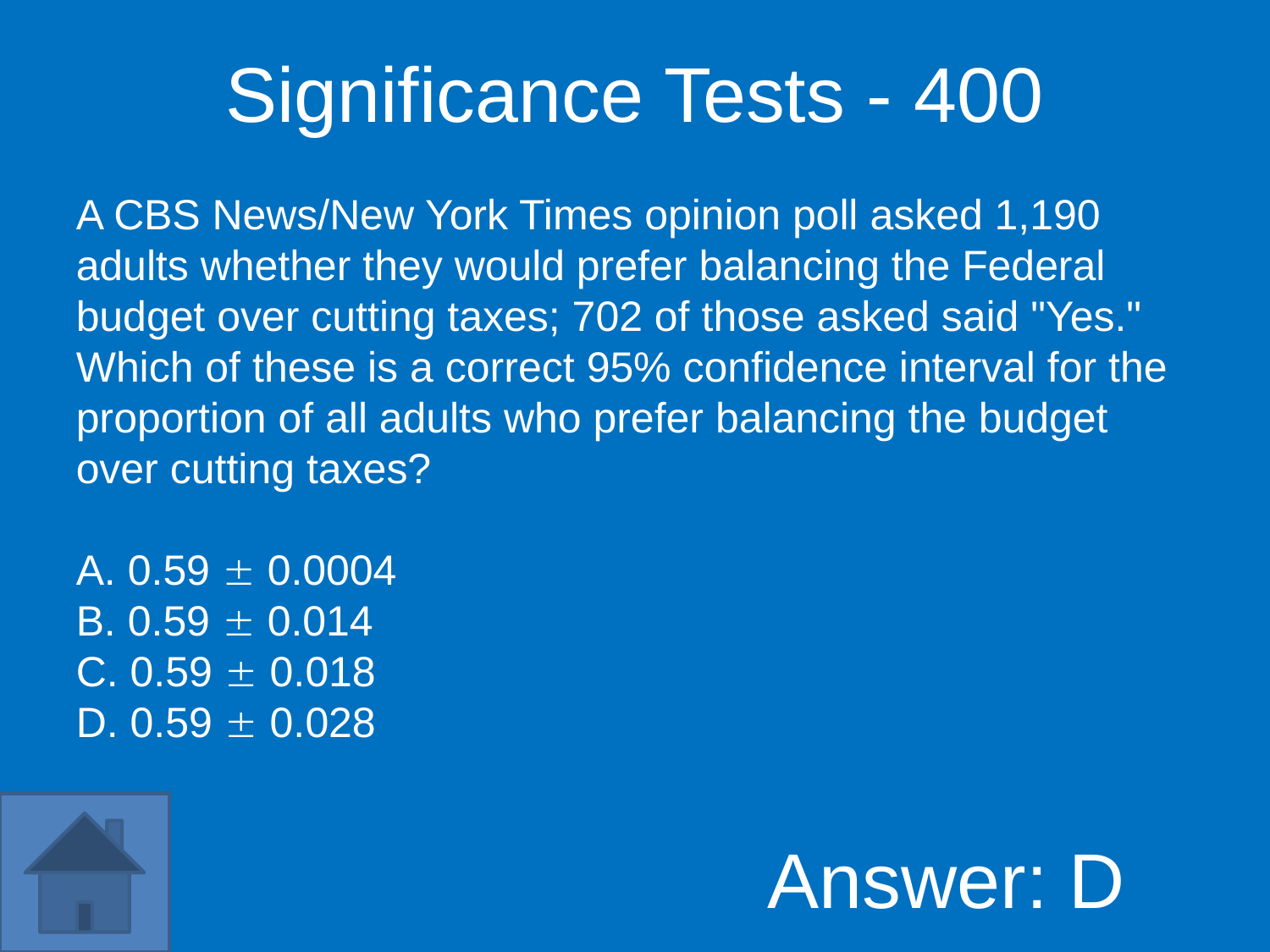

Significance Tests - 400
A CBS News/New York Times opinion poll asked 1,190 adults whether they would prefer balancing the Federal budget over cutting taxes; 702 of those asked said "Yes." Which of these is a correct 95% confidence interval for the proportion of all adults who prefer balancing the budget over cutting taxes?

A. 0.59 ± 0.0004
B. 0.59 ± 0.014
C. 0.59 ± 0.018
D. 0.59 ± 0.028

Answer: D